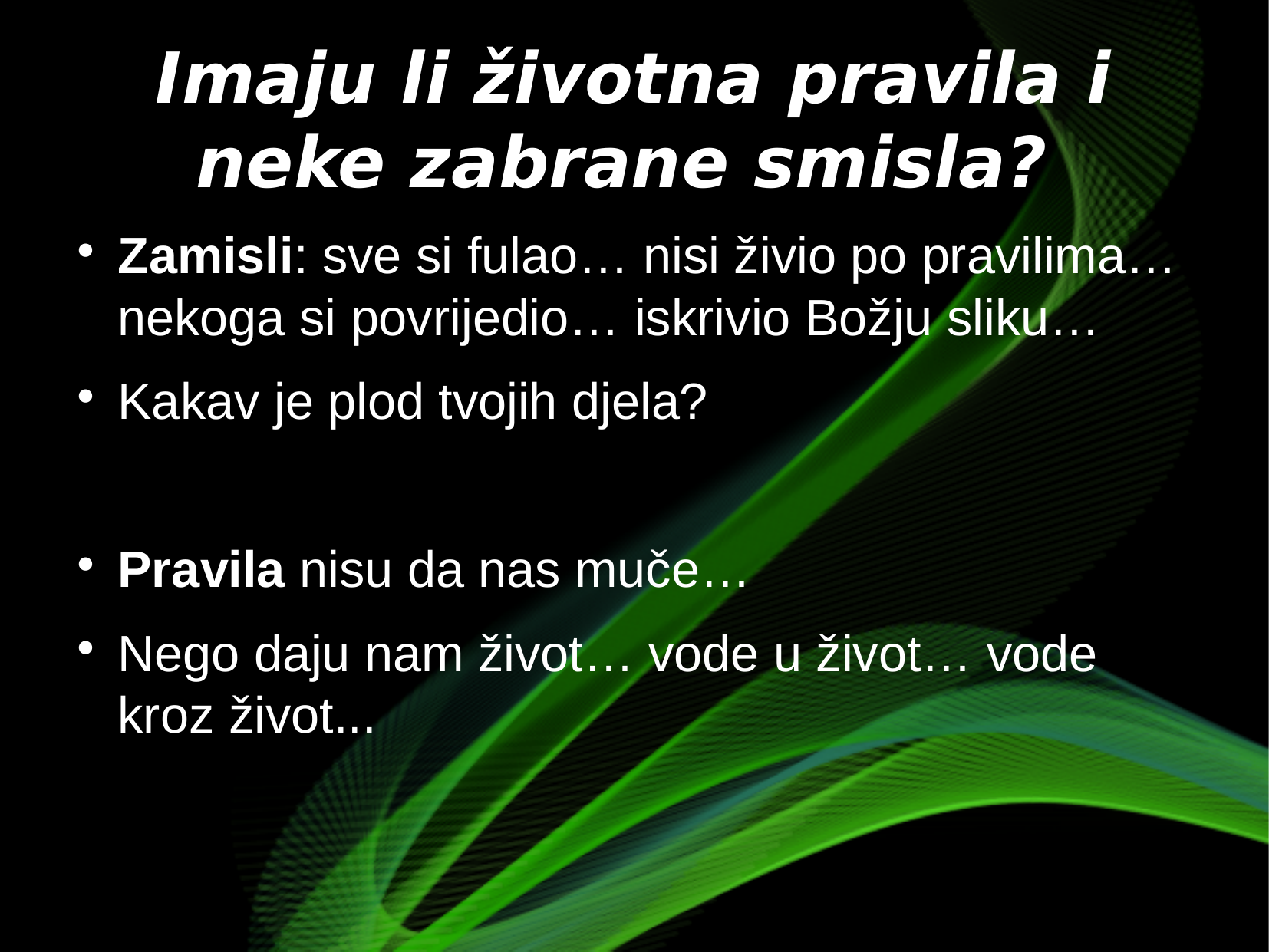

# Imaju li životna pravila i neke zabrane smisla?
Zamisli: sve si fulao… nisi živio po pravilima… nekoga si povrijedio… iskrivio Božju sliku…
Kakav je plod tvojih djela?

Pravila nisu da nas muče…
Nego daju nam život… vode u život… vode kroz život...